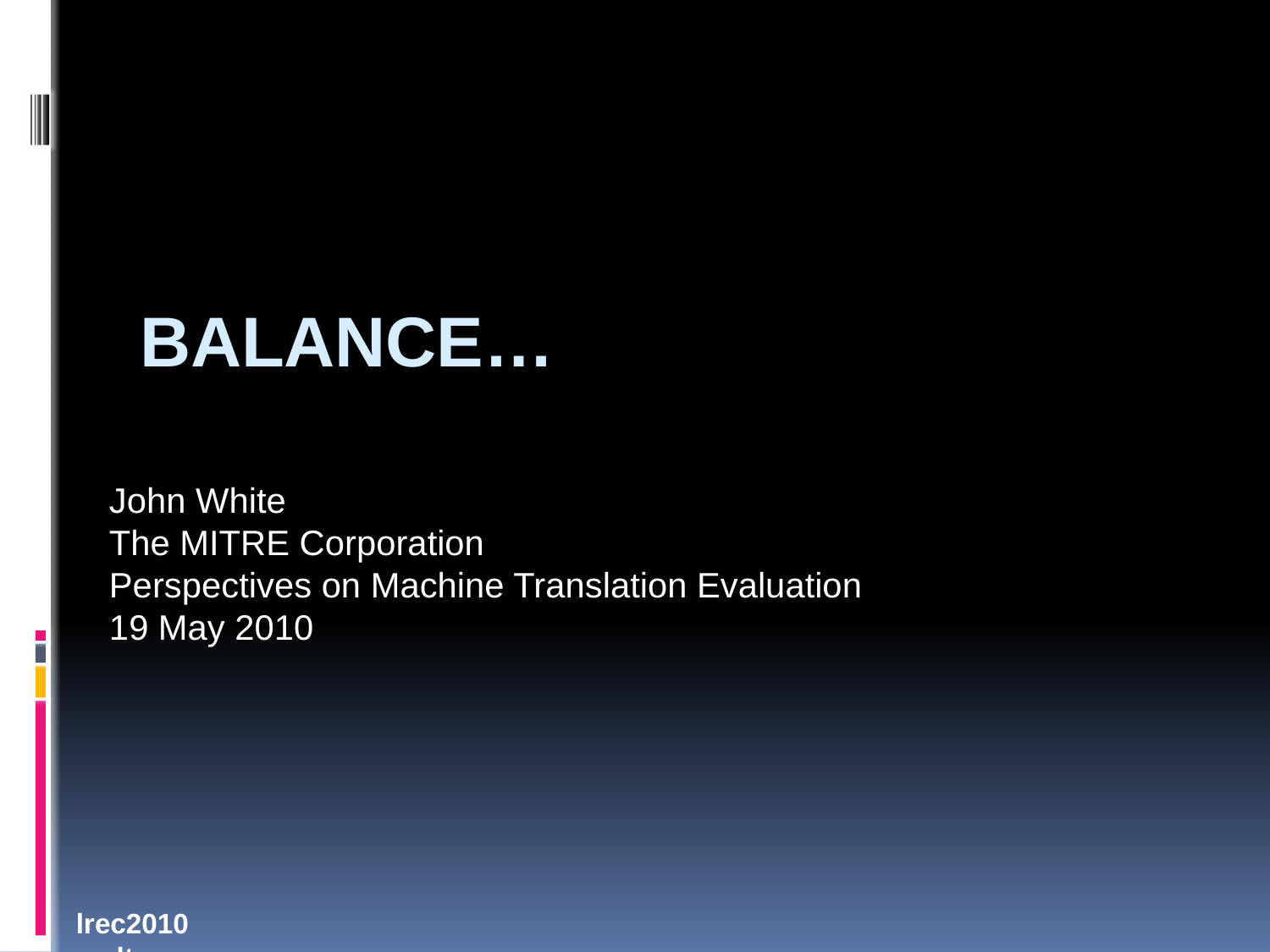

# Balance…
John White
The MITRE Corporation
Perspectives on Machine Translation Evaluation
19 May 2010